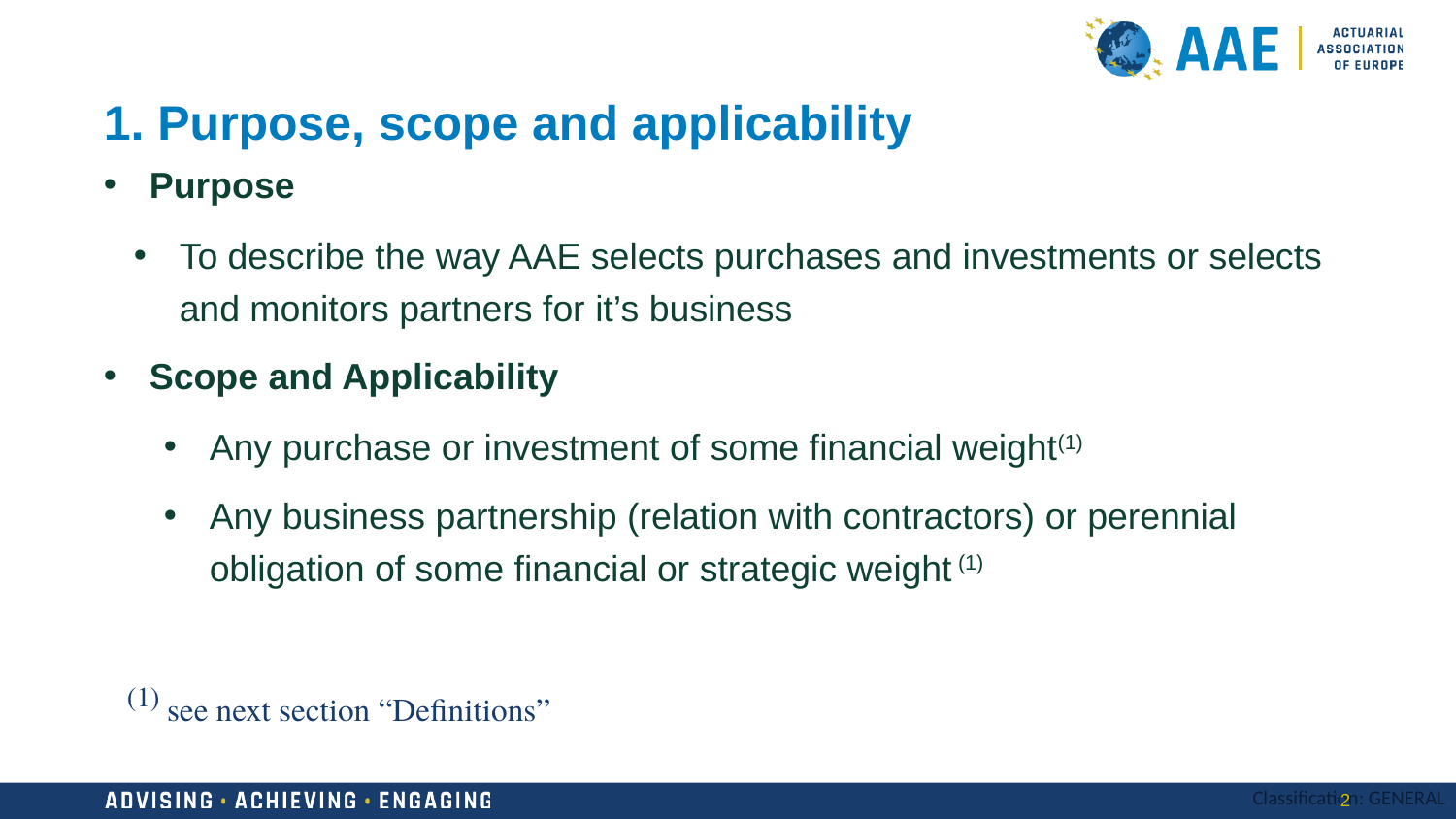

# 1. Purpose, scope and applicability
Purpose
To describe the way AAE selects purchases and investments or selects and monitors partners for it’s business
Scope and Applicability
Any purchase or investment of some financial weight(1)
Any business partnership (relation with contractors) or perennial obligation of some financial or strategic weight (1)
 (1) see next section “Definitions”
2